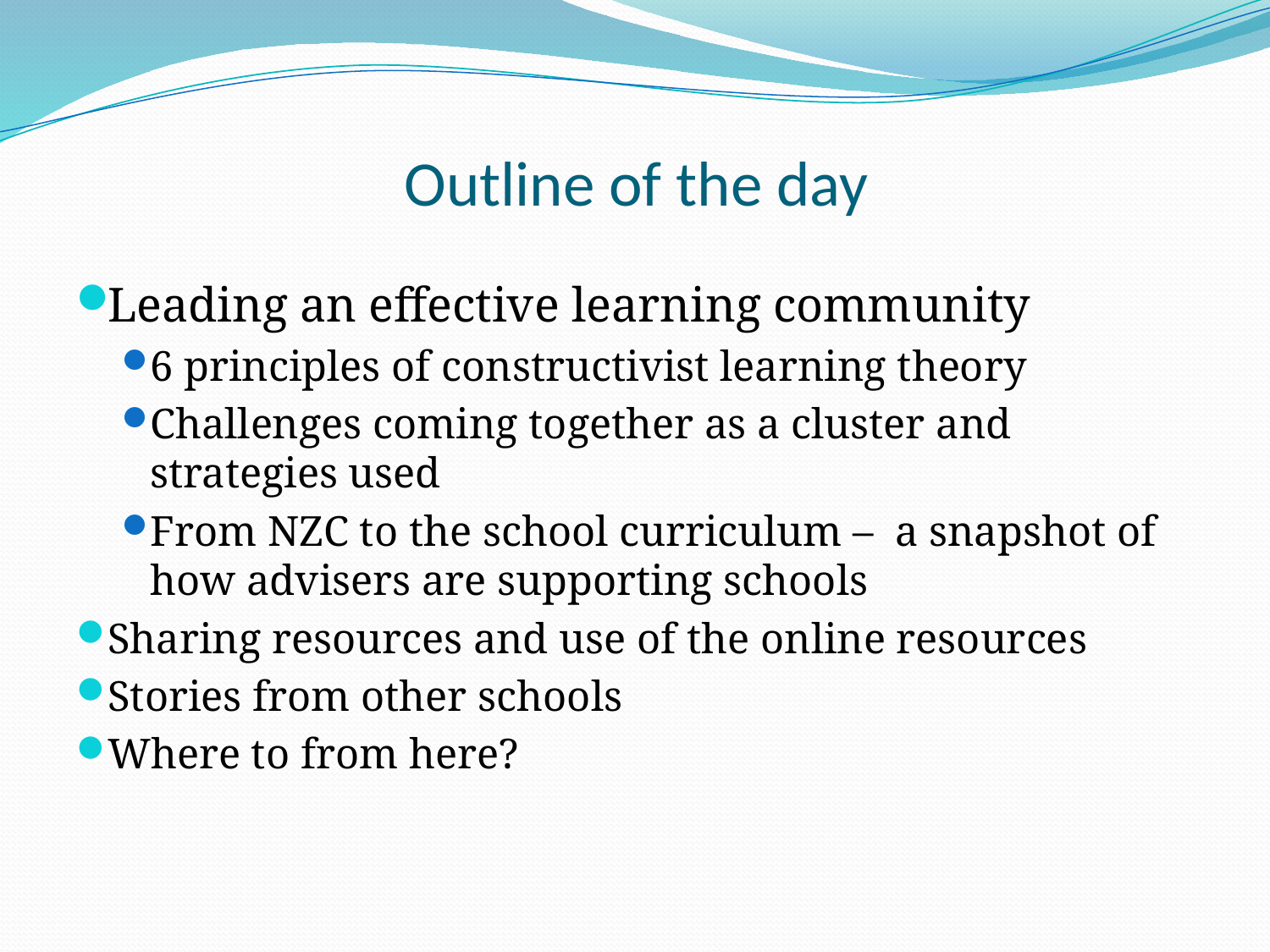

# Outline of the day
Leading an effective learning community
6 principles of constructivist learning theory
Challenges coming together as a cluster and strategies used
From NZC to the school curriculum –  a snapshot of how advisers are supporting schools
Sharing resources and use of the online resources
Stories from other schools
Where to from here?